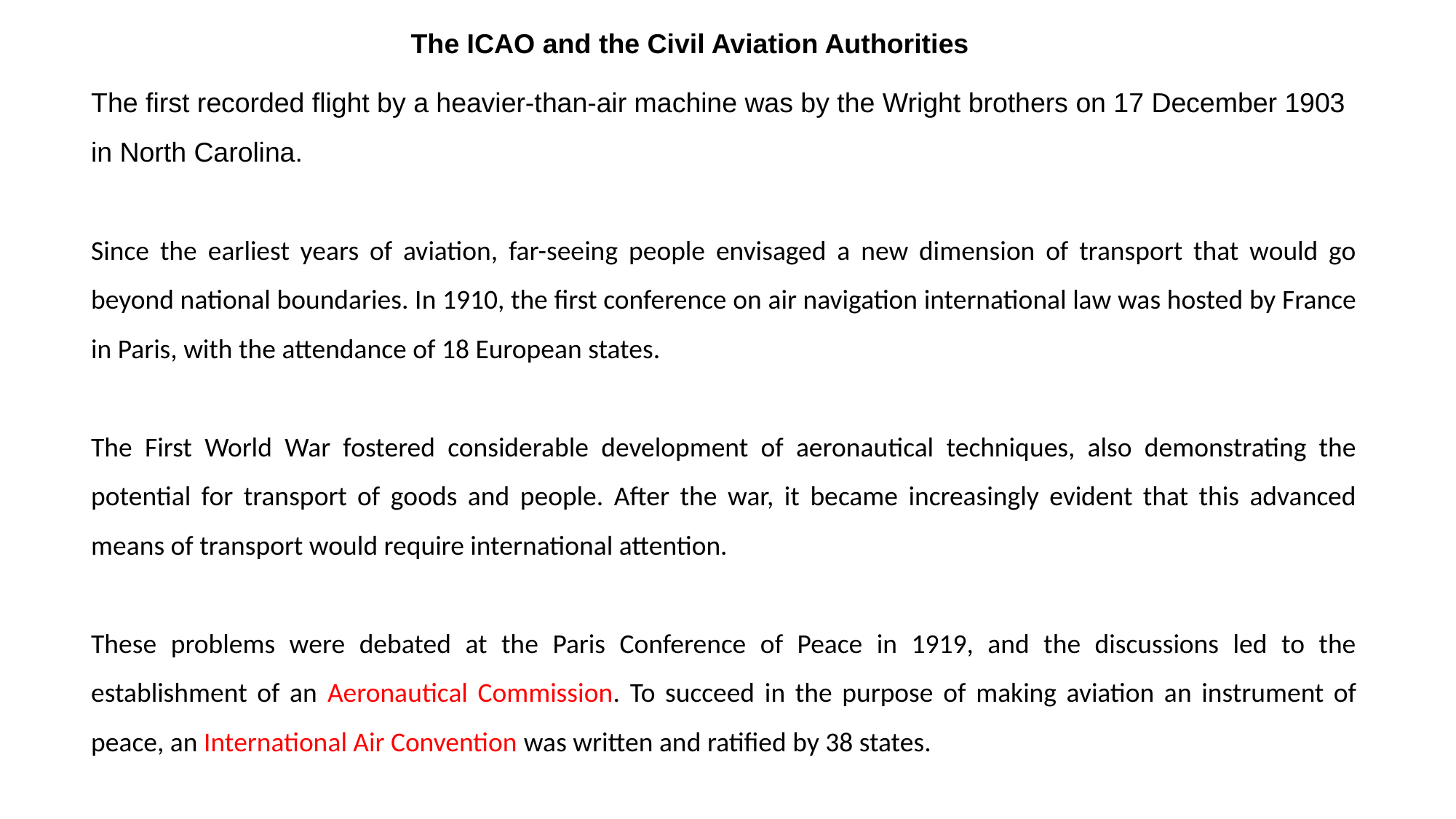

The ICAO and the Civil Aviation Authorities
The first recorded flight by a heavier-than-air machine was by the Wright brothers on 17 December 1903 in North Carolina.

Since the earliest years of aviation, far-seeing people envisaged a new dimension of transport that would go beyond national boundaries. In 1910, the first conference on air navigation international law was hosted by France in Paris, with the attendance of 18 European states.

The First World War fostered considerable development of aeronautical techniques, also demonstrating the potential for transport of goods and people. After the war, it became increasingly evident that this advanced means of transport would require international attention.

These problems were debated at the Paris Conference of Peace in 1919, and the discussions led to the establishment of an Aeronautical Commission. To succeed in the purpose of making aviation an instrument of peace, an International Air Convention was written and ratified by 38 states.